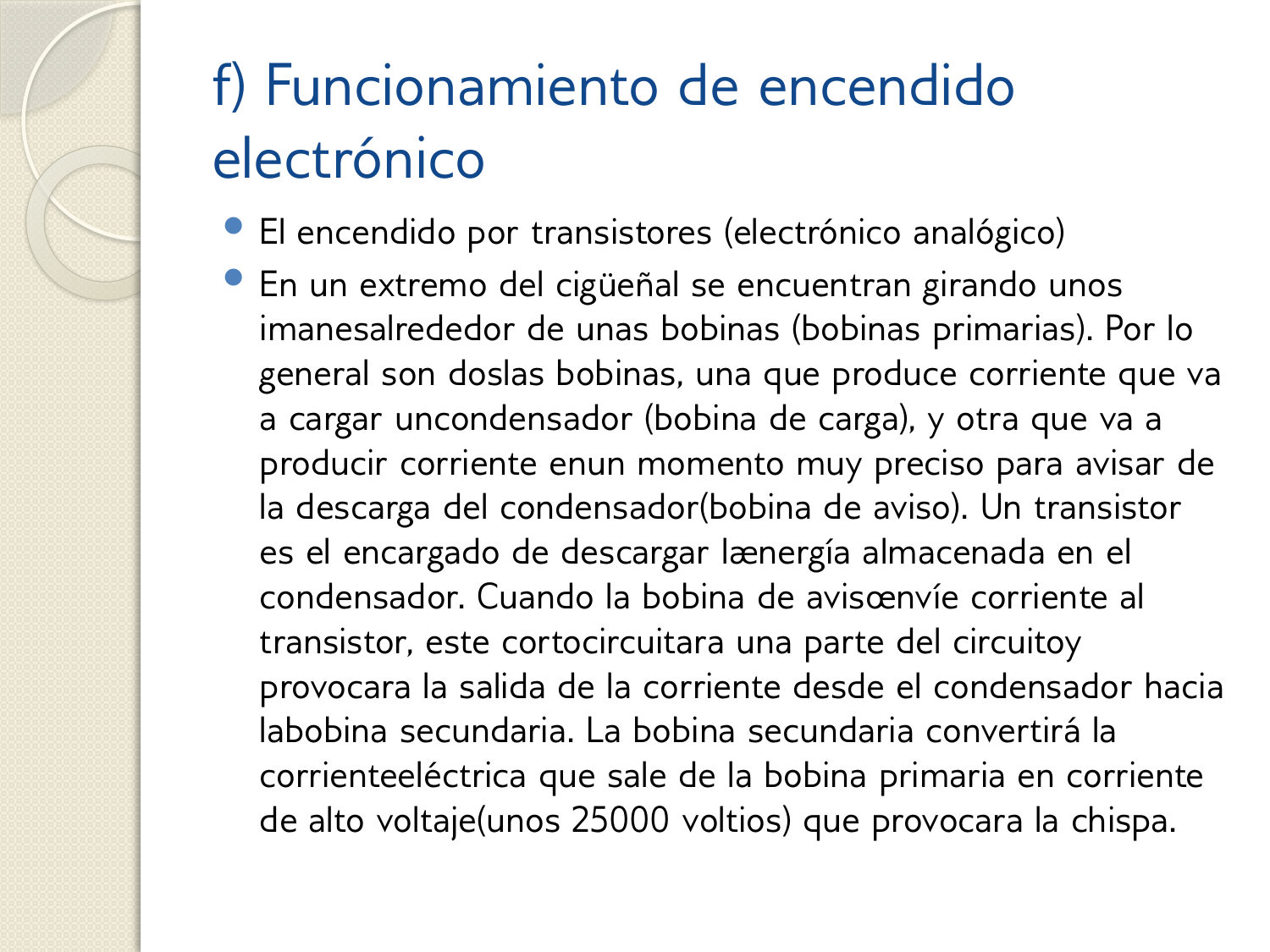

# f) Funcionamiento de encendido electrónico
El encendido por transistores (electrónico analógico)
En un extremo del cigüeñal se encuentran girando unos imanesalrededor de unas bobinas (bobinas primarias). Por lo general son doslas bobinas, una que produce corriente que va a cargar uncondensador (bobina de carga), y otra que va a producir corriente enun momento muy preciso para avisar de la descarga del condensador(bobina de aviso). Un transistor es el encargado de descargar laenergía almacenada en el condensador. Cuando la bobina de avisoenvíe corriente al transistor, este cortocircuitara una parte del circuitoy provocara la salida de la corriente desde el condensador hacia labobina secundaria. La bobina secundaria convertirá la corrienteeléctrica que sale de la bobina primaria en corriente de alto voltaje(unos 25000 voltios) que provocara la chispa.